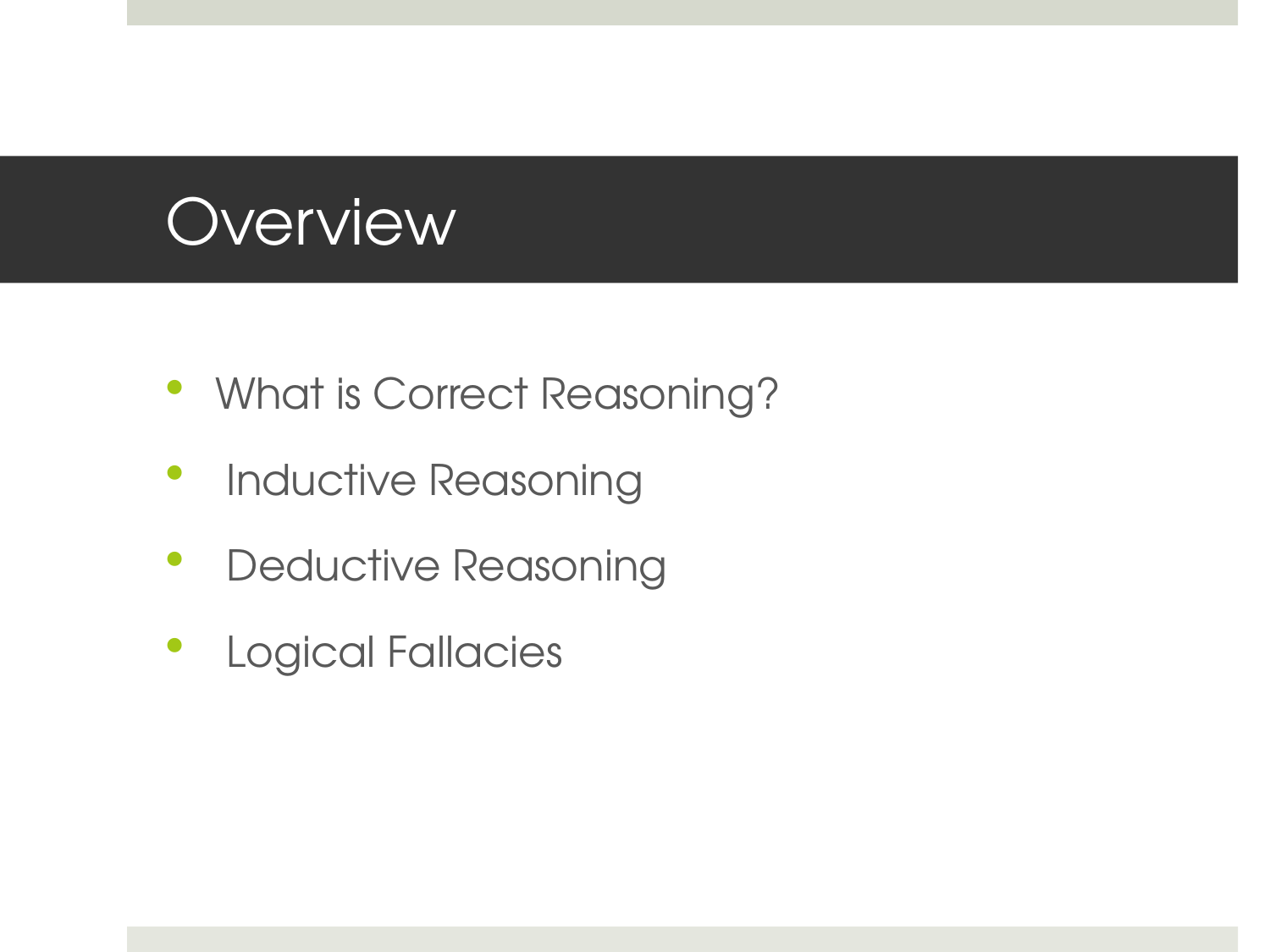

# Overview
What is Correct Reasoning?
 Inductive Reasoning
 Deductive Reasoning
 Logical Fallacies